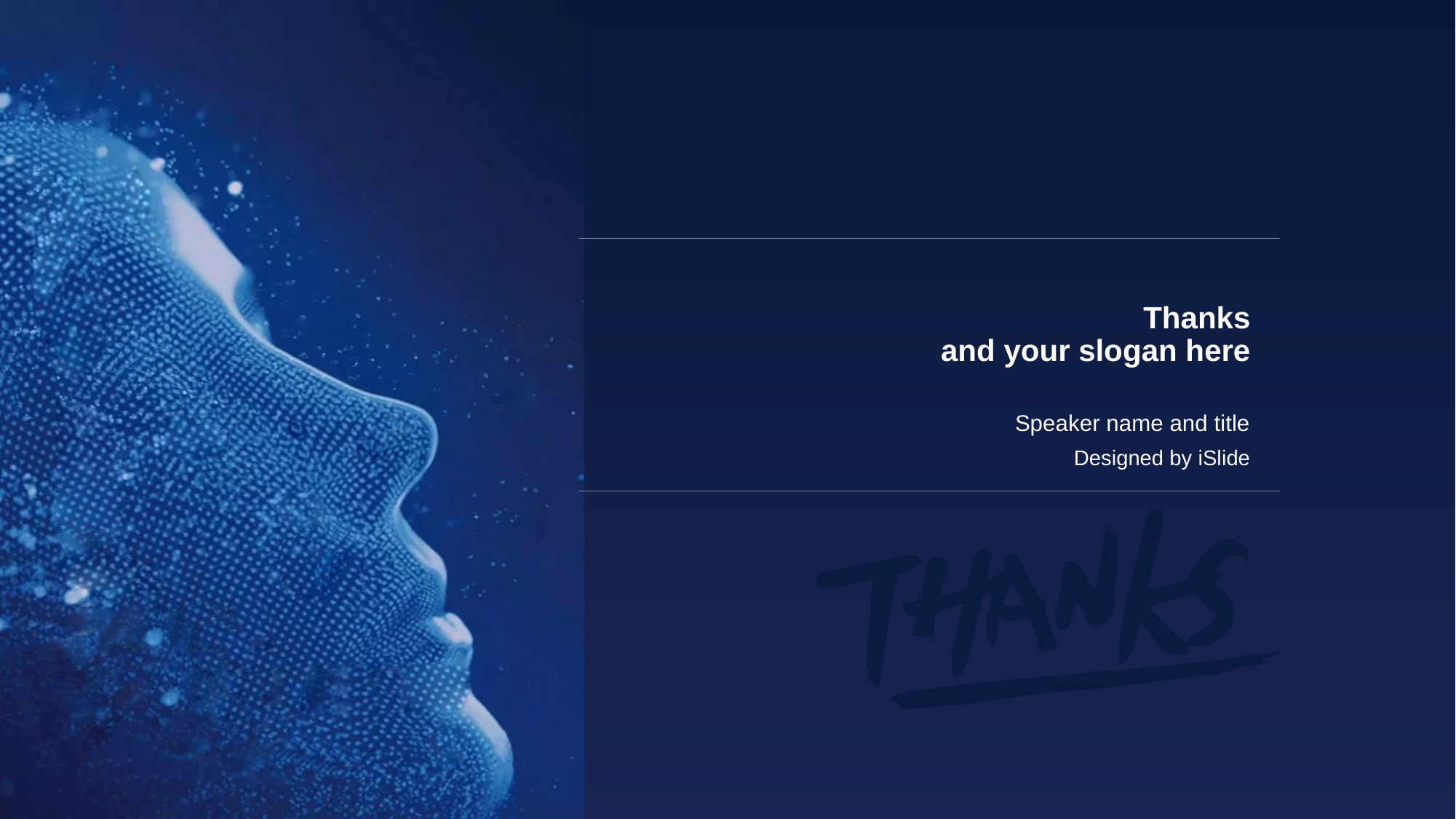

# Thanks and your slogan here
Speaker name and title
Designed by iSlide